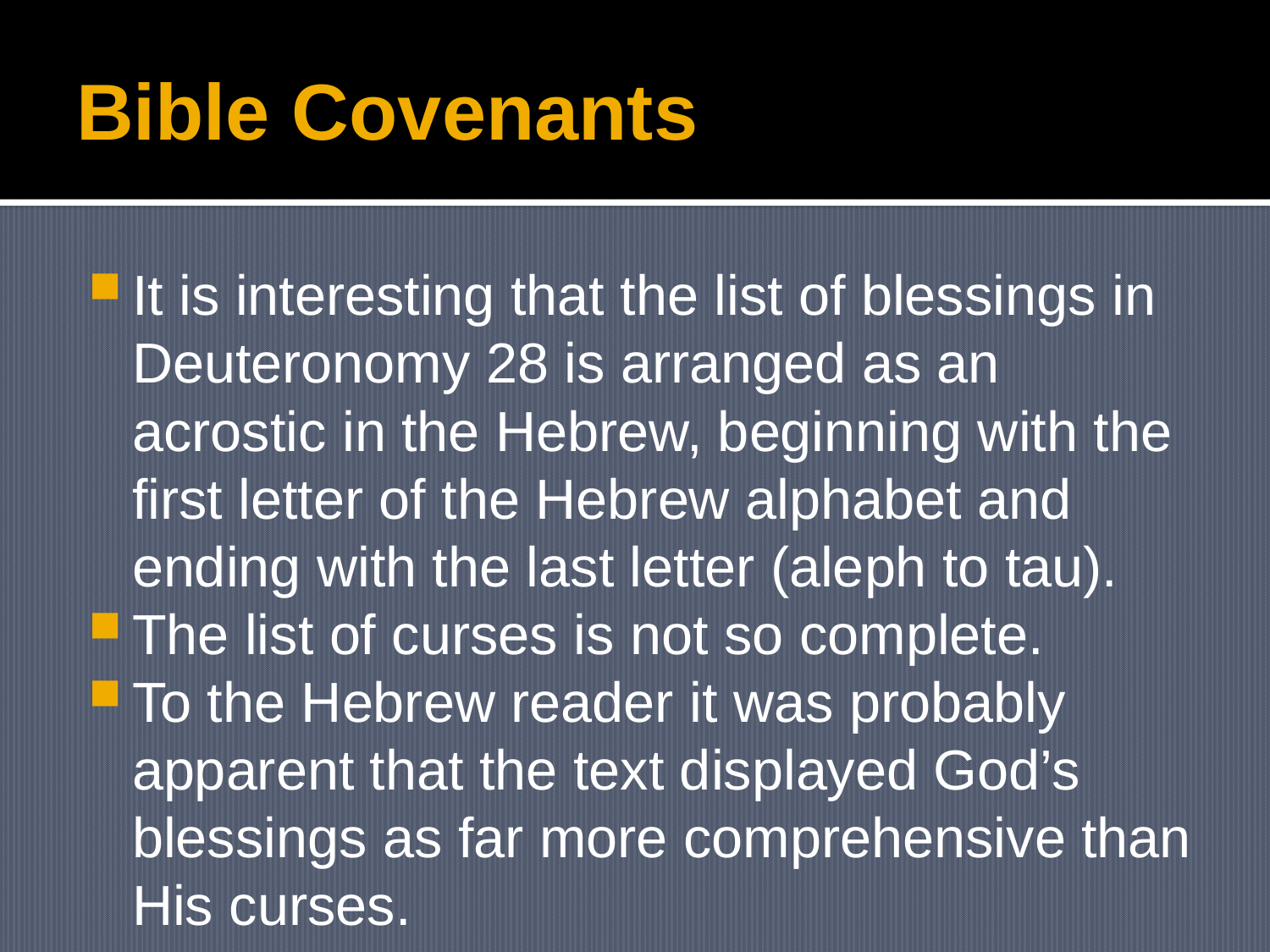

# Bible Covenants
It is interesting that the list of blessings in Deuteronomy 28 is arranged as an acrostic in the Hebrew, beginning with the first letter of the Hebrew alphabet and ending with the last letter (aleph to tau).
The list of curses is not so complete.
To the Hebrew reader it was probably apparent that the text displayed God’s blessings as far more comprehensive than His curses.